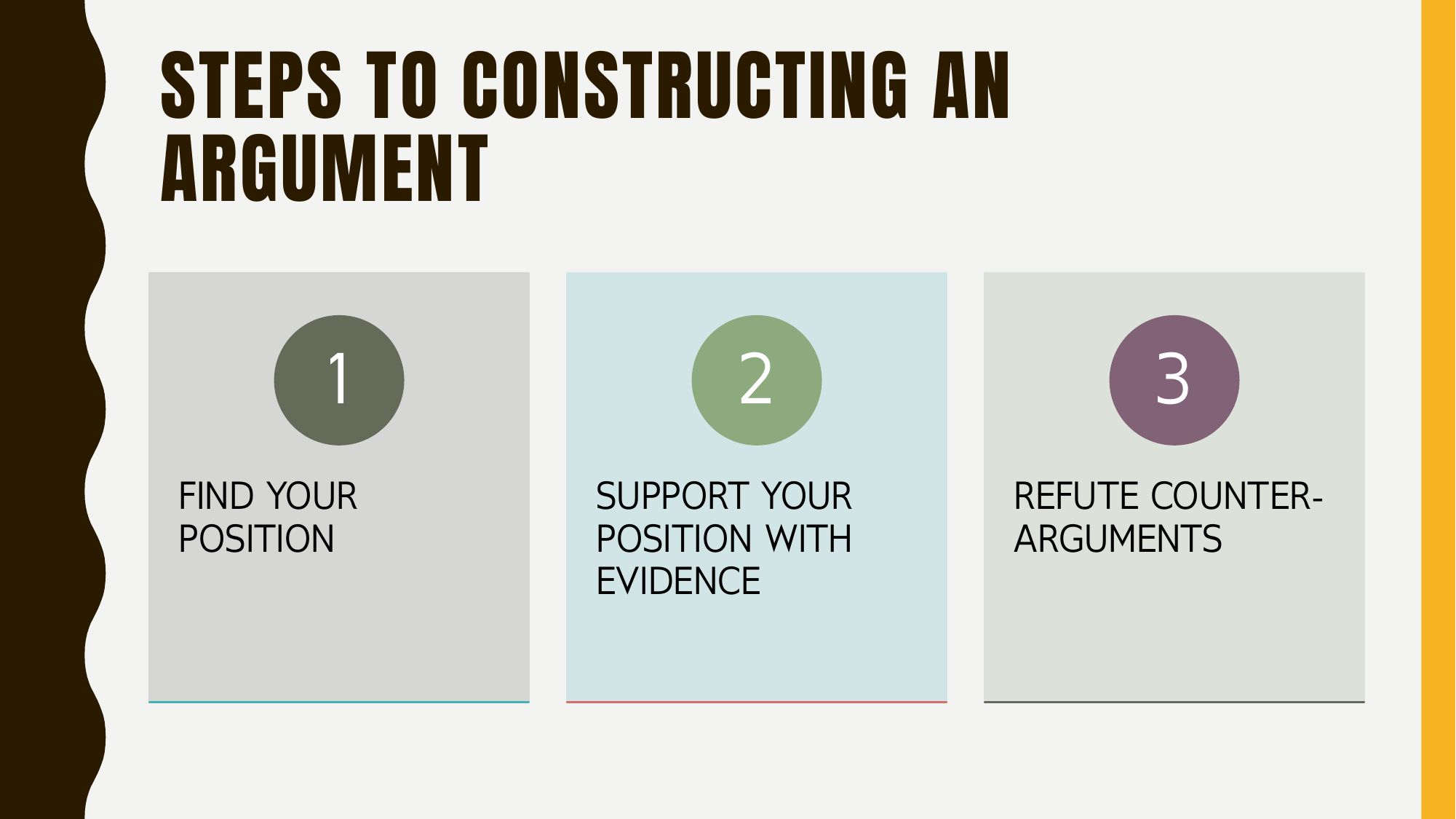

# Steps to constructing an argument
Find your position
1
Support your position with evidence
2
refute counter-arguments
3